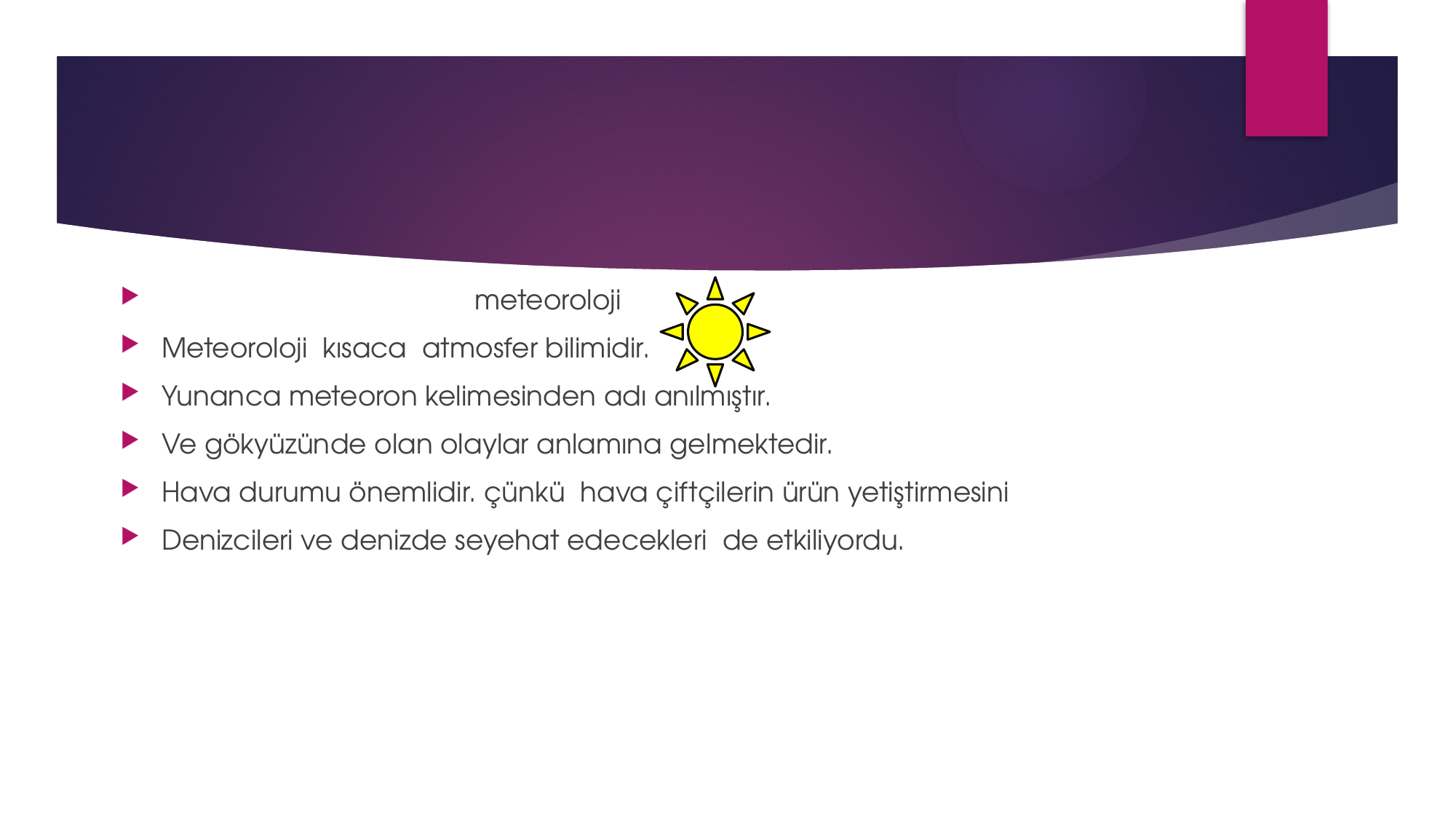

#
                                         meteoroloji
Meteoroloji  kısaca  atmosfer bilimidir.
Yunanca meteoron kelimesinden adı anılmıştır.
Ve gökyüzünde olan olaylar anlamına gelmektedir.
Hava durumu önemlidir. çünkü  hava çiftçilerin ürün yetiştirmesini
Denizcileri ve denizde seyehat edecekleri  de etkiliyordu.